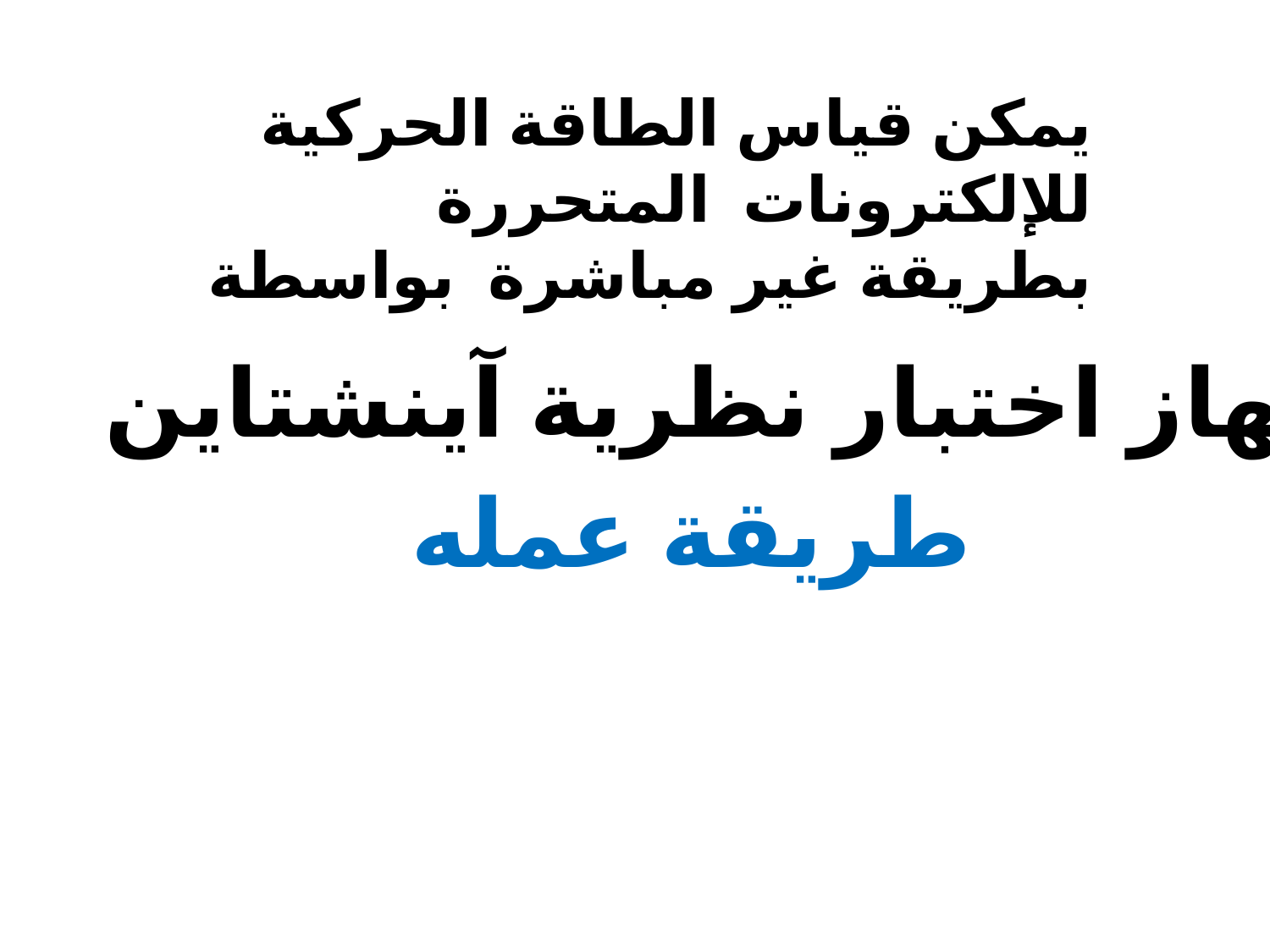

يمكن قياس الطاقة الحركية للإلكترونات  المتحررة  بطريقة غير مباشرة  بواسطة
جهاز اختبار نظرية آينشتاين
طريقة عمله